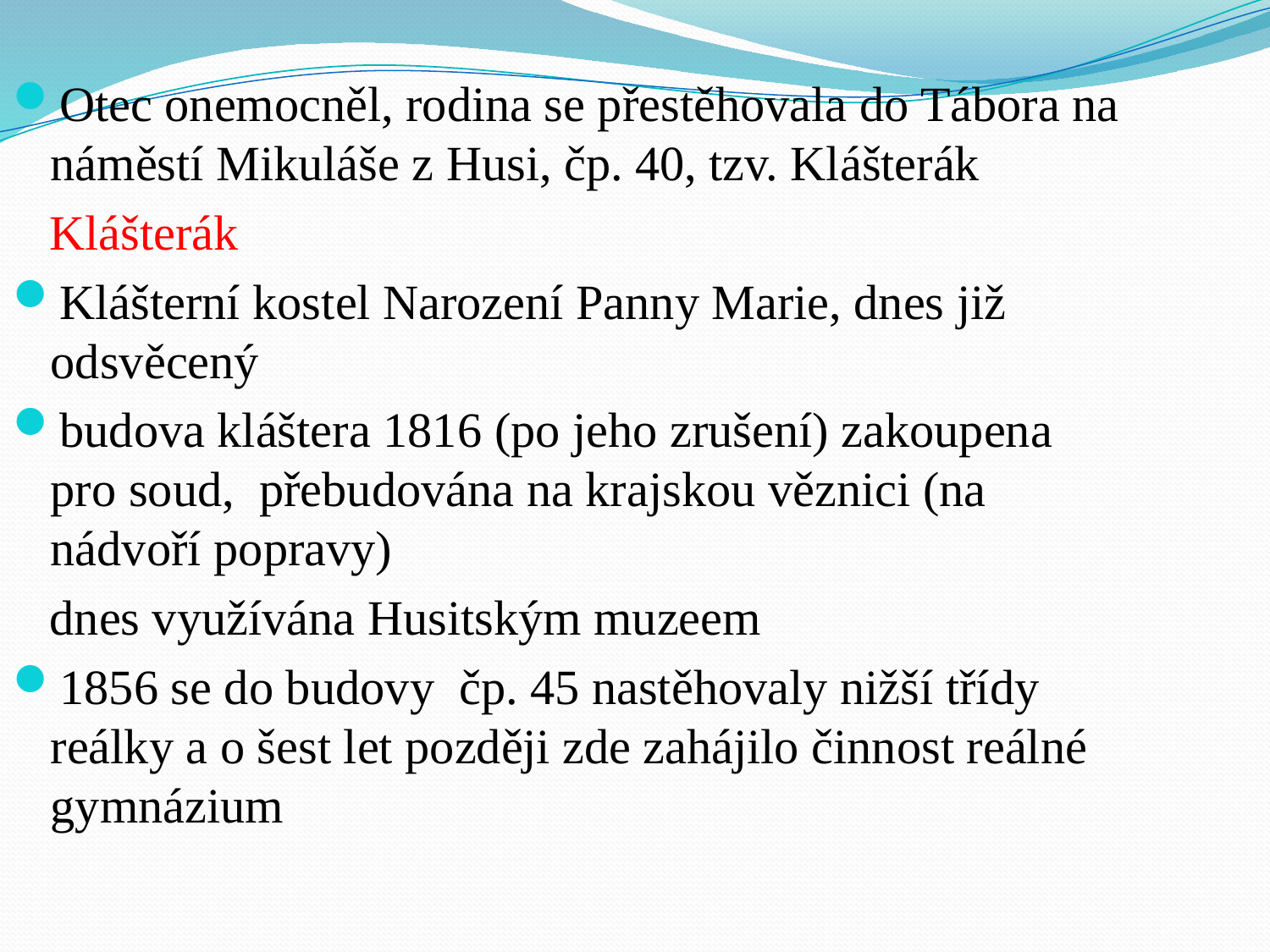

Otec onemocněl, rodina se přestěhovala do Tábora na náměstí Mikuláše z Husi, čp. 40, tzv. Klášterák
   Klášterák
Klášterní kostel Narození Panny Marie, dnes již odsvěcený
budova kláštera 1816 (po jeho zrušení) zakoupena pro soud,  přebudována na krajskou věznici (na nádvoří popravy)
   dnes využívána Husitským muzeem
1856 se do budovy  čp. 45 nastěhovaly nižší třídy reálky a o šest let později zde zahájilo činnost reálné gymnázium